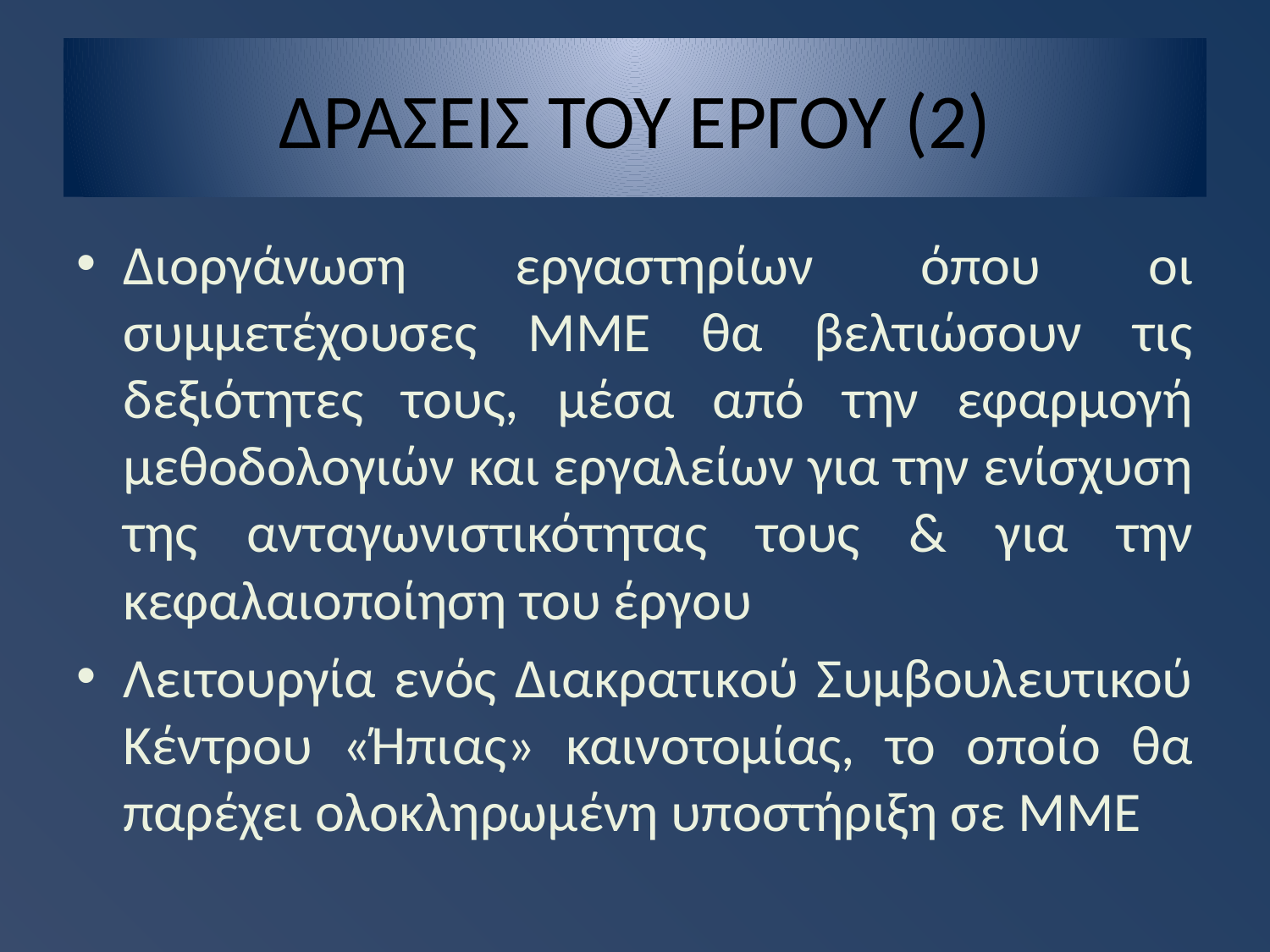

# ΔΡΑΣΕΙΣ ΤΟΥ ΕΡΓΟΥ (2)
Διοργάνωση εργαστηρίων όπου οι συμμετέχουσες ΜΜΕ θα βελτιώσουν τις δεξιότητες τους, μέσα από την εφαρμογή μεθοδολογιών και εργαλείων για την ενίσχυση της ανταγωνιστικότητας τους & για την κεφαλαιοποίηση του έργου
Λειτουργία ενός Διακρατικού Συμβουλευτικού Κέντρου «Ήπιας» καινοτομίας, το οποίο θα παρέχει ολοκληρωμένη υποστήριξη σε ΜΜΕ